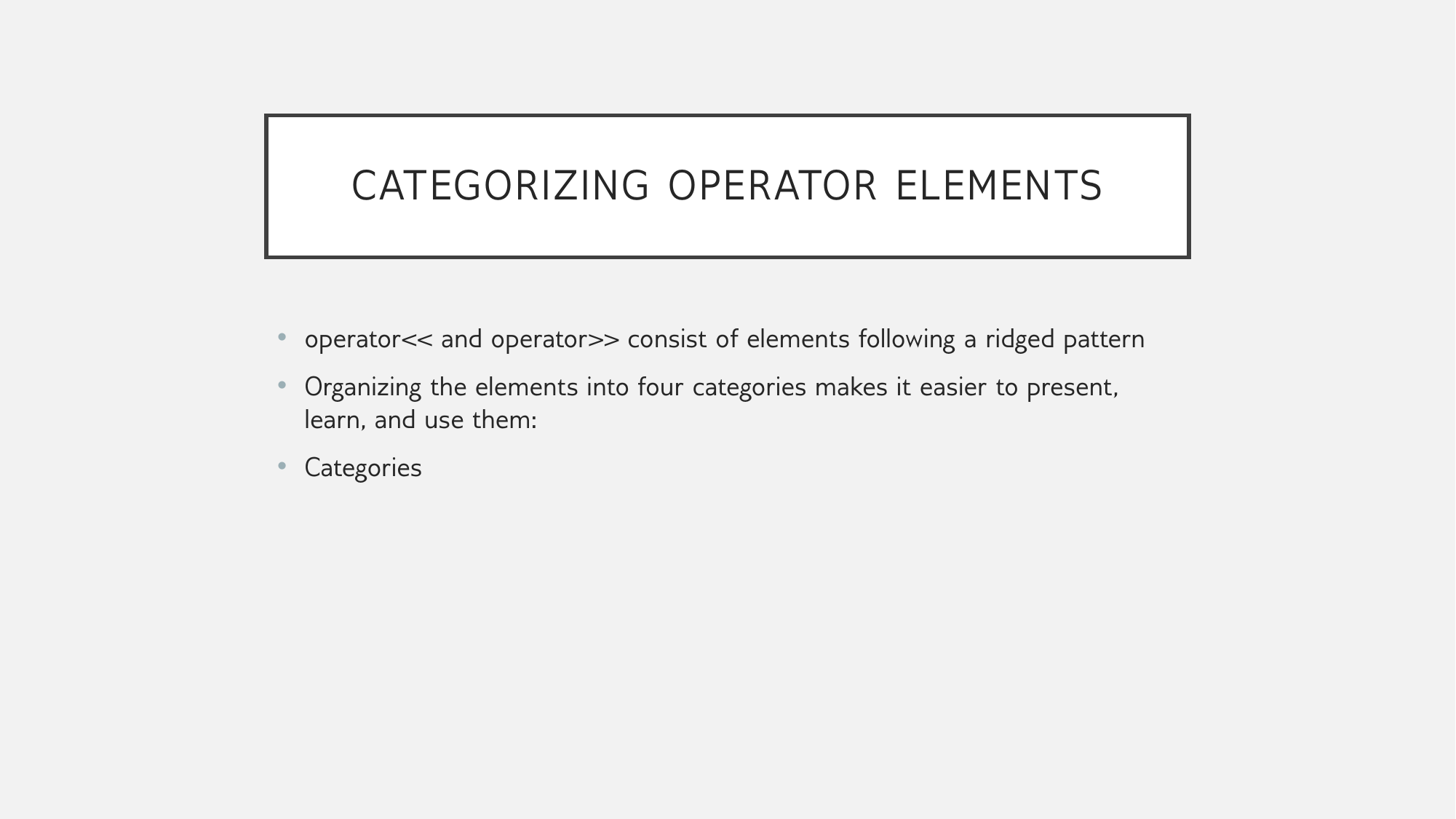

# Categorizing Operator elements
operator<< and operator>> consist of elements following a ridged pattern
Organizing the elements into four categories makes it easier to present, learn, and use them:
Categories